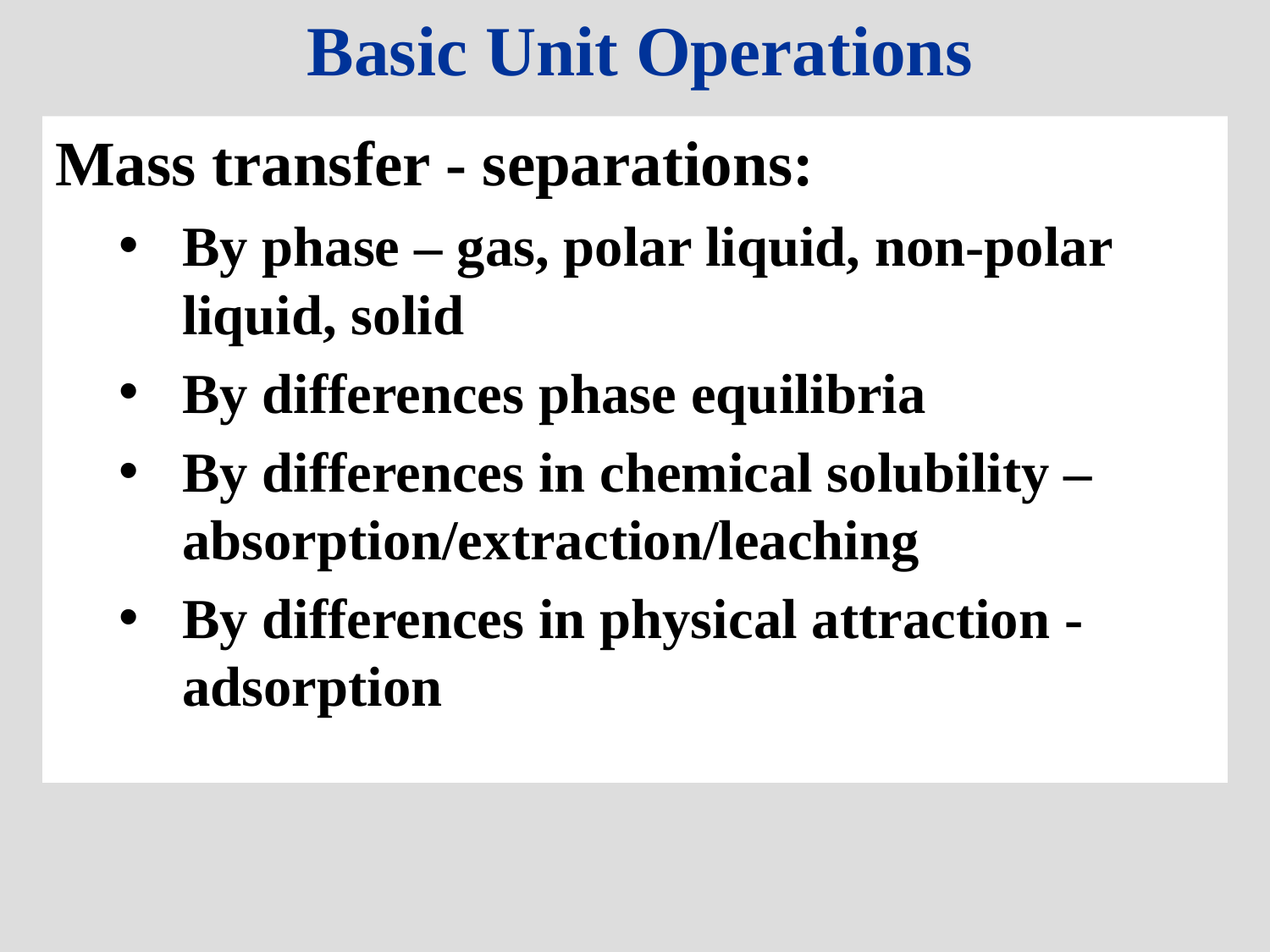

# Basic Unit Operations
Mass transfer - separations:
By phase – gas, polar liquid, non-polar liquid, solid
By differences phase equilibria
By differences in chemical solubility – absorption/extraction/leaching
By differences in physical attraction - adsorption